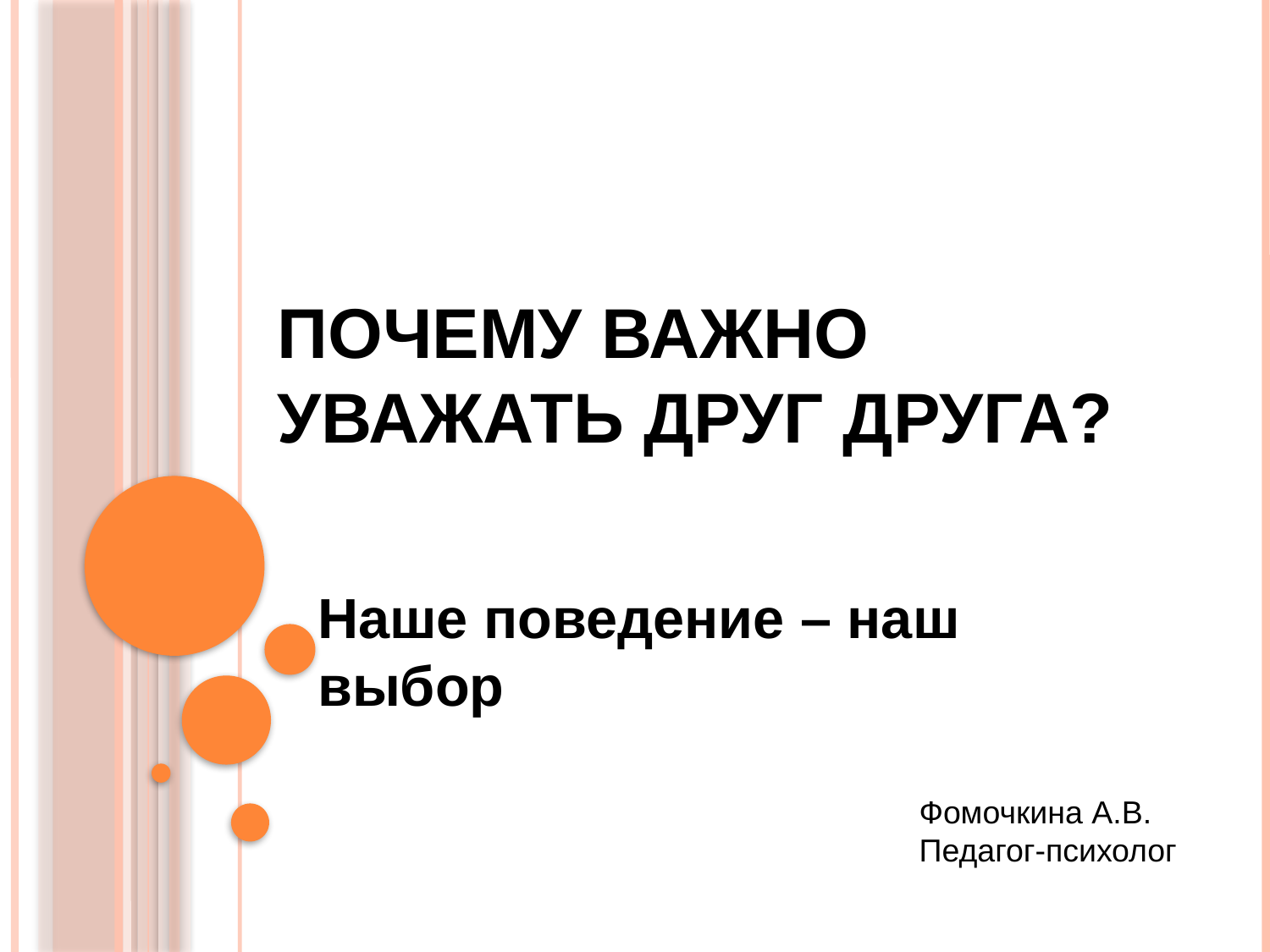

# Почему важно уважать друг друга?
Наше поведение – наш выбор
Фомочкина А.В.
Педагог-психолог